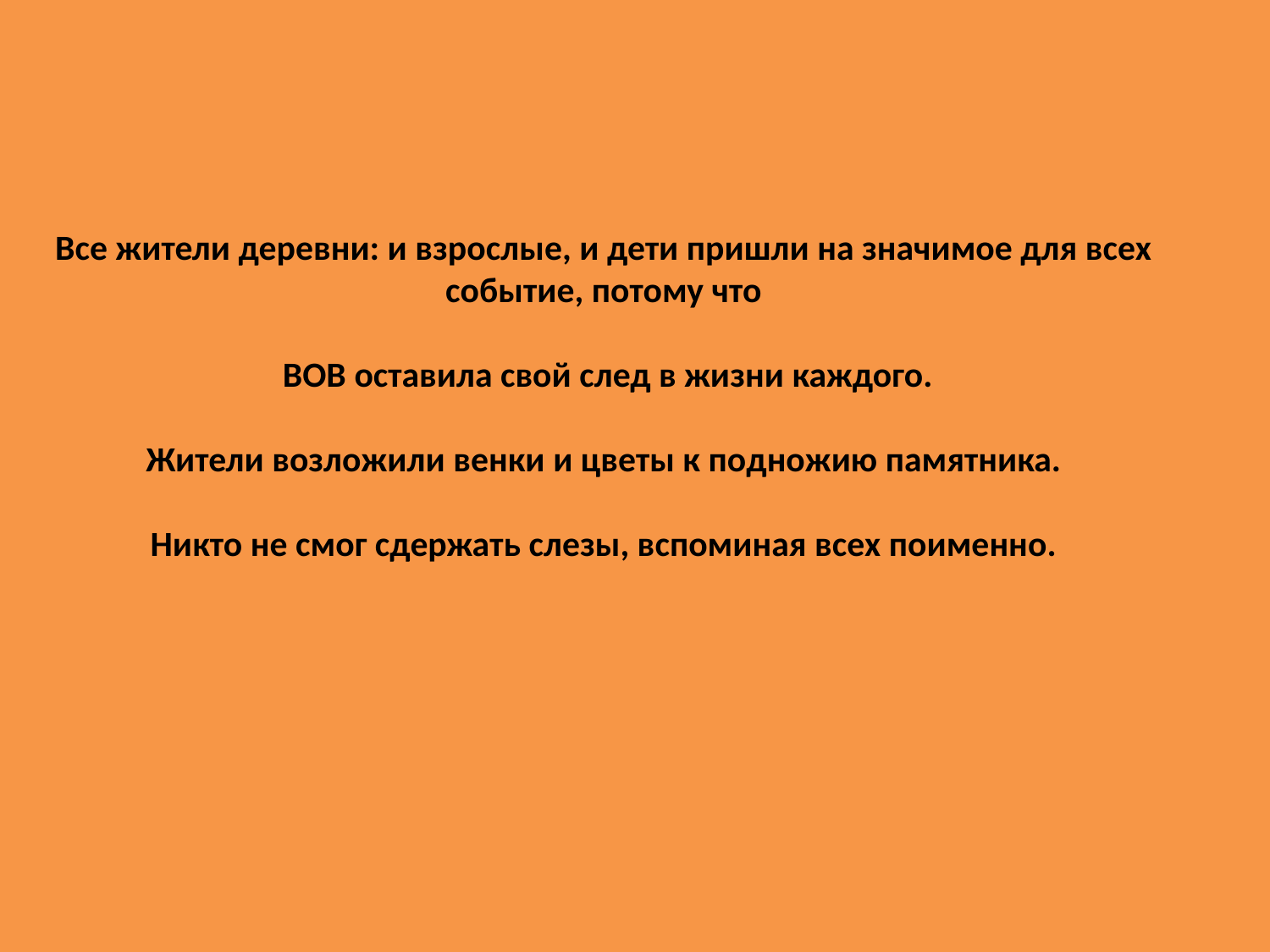

Все жители деревни: и взрослые, и дети пришли на значимое для всех
событие, потому что

 ВОВ оставила свой след в жизни каждого.

Жители возложили венки и цветы к подножию памятника.

Никто не смог сдержать слезы, вспоминая всех поименно.